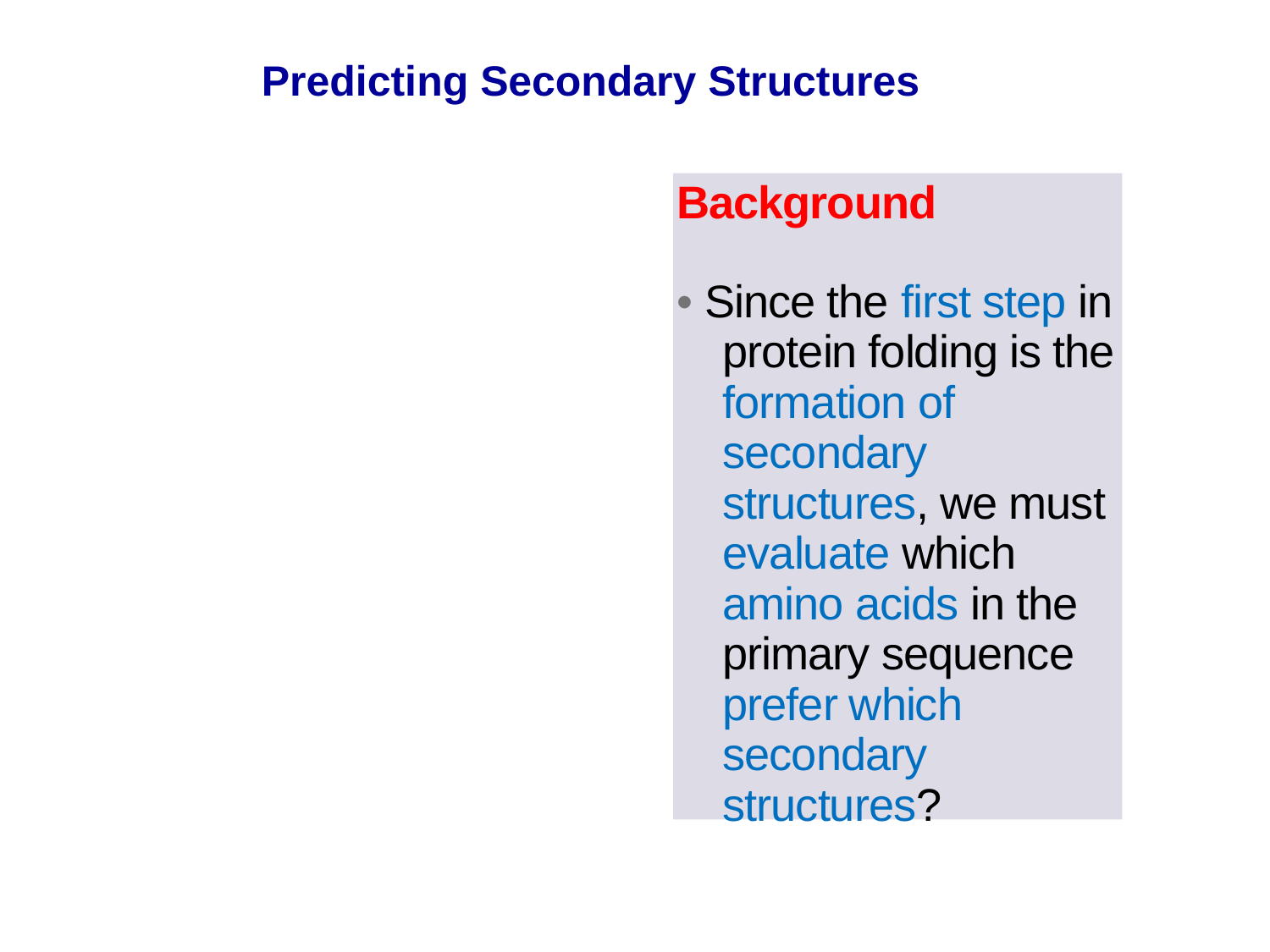

Predicting Secondary Structures
Background
• Since the first step in protein folding is the formation of secondary structures, we must evaluate which amino acids in the primary sequence prefer which secondary structures?